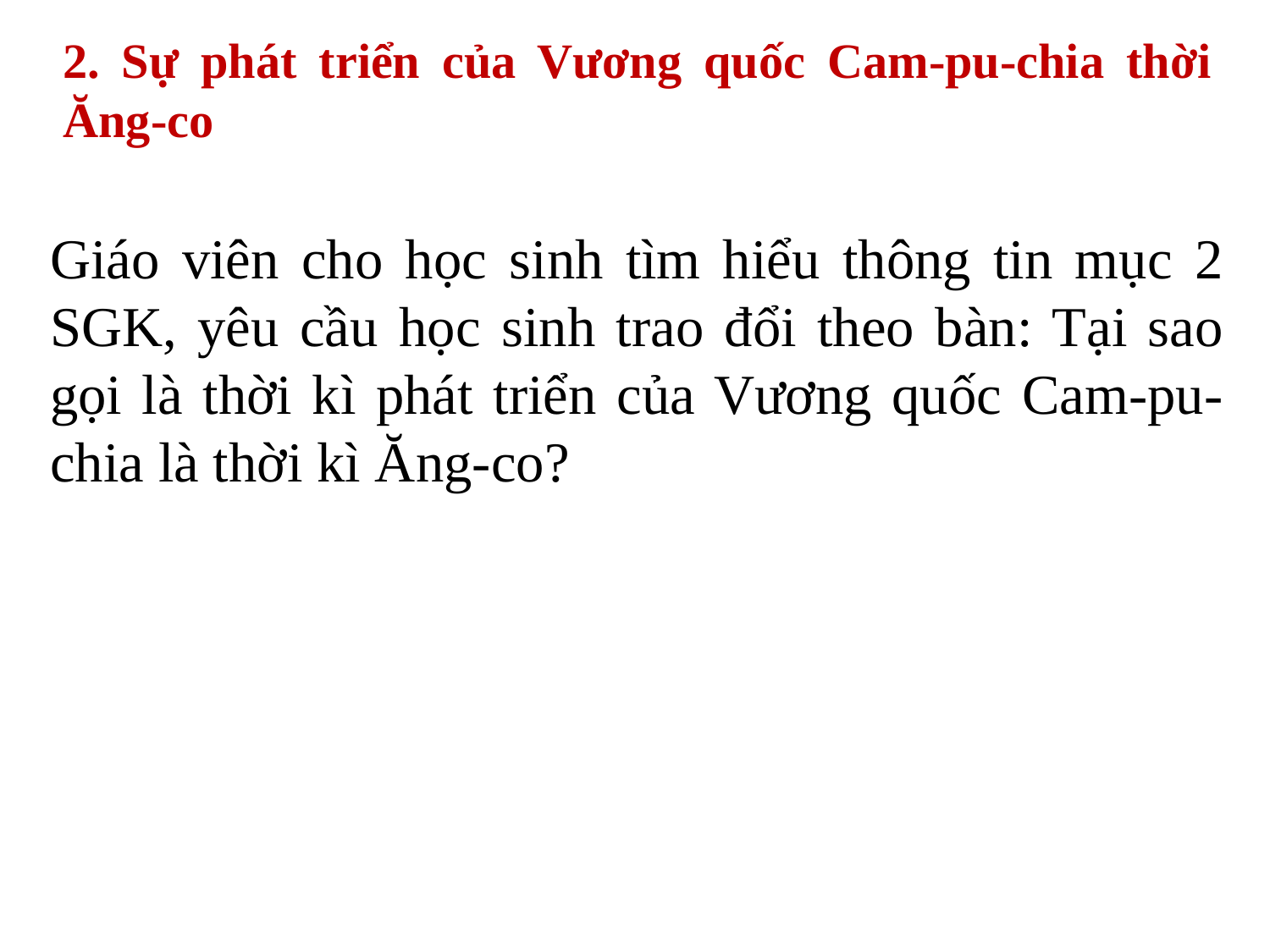

2. Sự phát triển của Vương quốc Cam-pu-chia thời Ăng-co
Giáo viên cho học sinh tìm hiểu thông tin mục 2 SGK, yêu cầu học sinh trao đổi theo bàn: Tại sao gọi là thời kì phát triển của Vương quốc Cam-pu-chia là thời kì Ăng-co?